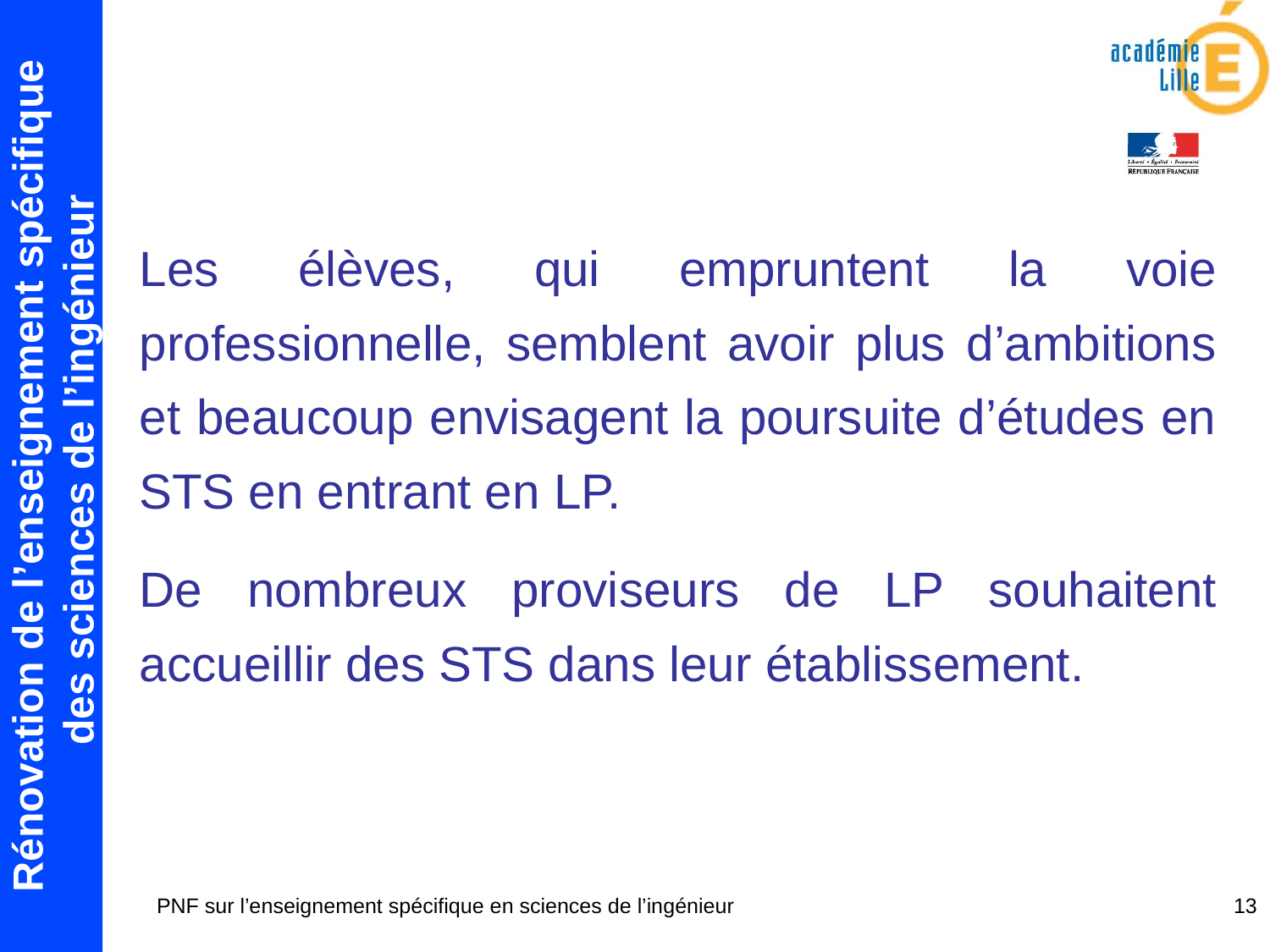

Les élèves, qui empruntent la voie professionnelle, semblent avoir plus d’ambitions et beaucoup envisagent la poursuite d’études en STS en entrant en LP.
De nombreux proviseurs de LP souhaitent accueillir des STS dans leur établissement.
PNF sur l’enseignement spécifique en sciences de l’ingénieur
13